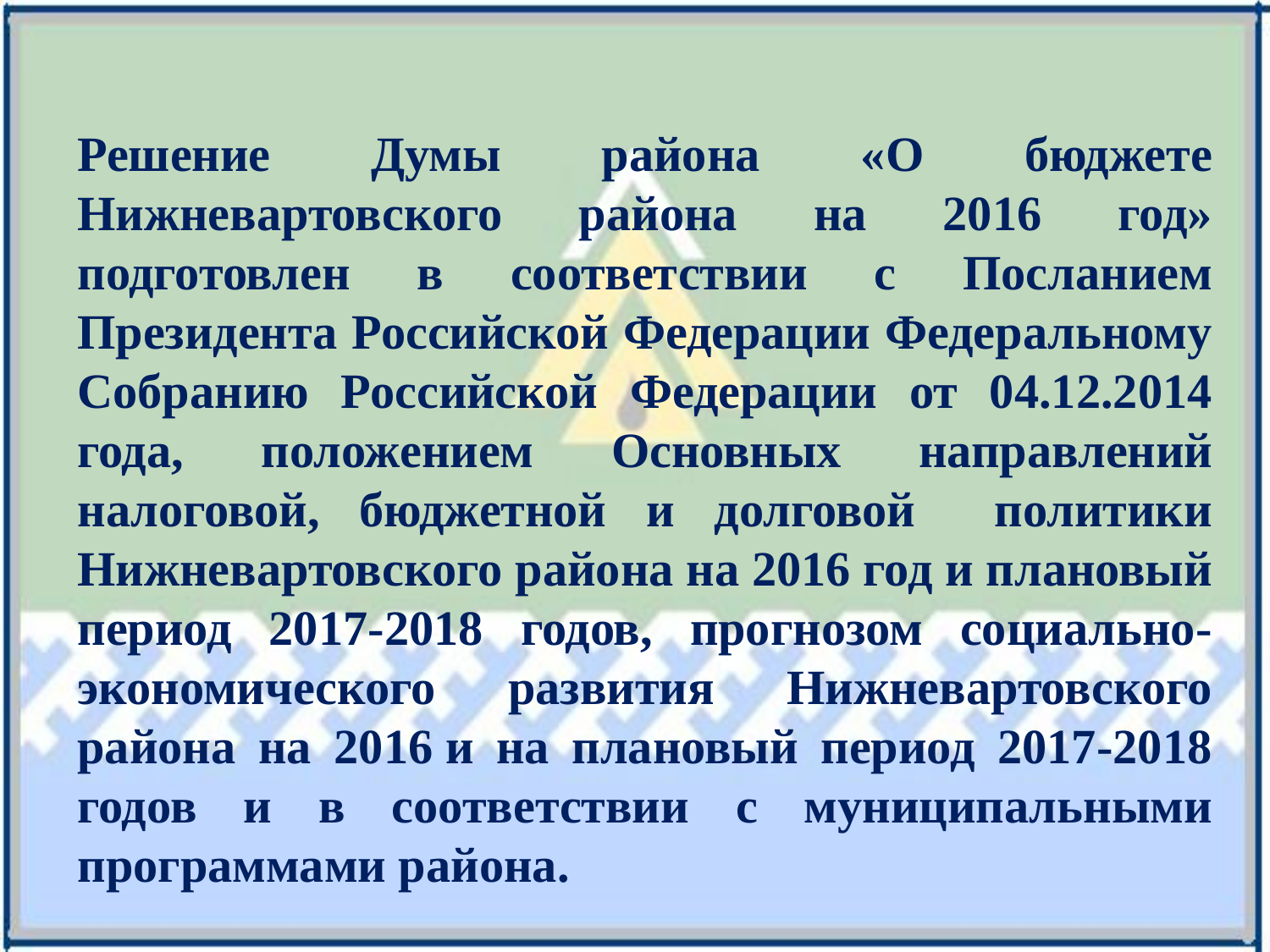

Решение Думы района «О бюджете Нижневартовского района на 2016 год» подготовлен в соответствии с Посланием Президента Российской Федерации Федеральному Собранию Российской Федерации от 04.12.2014 года, положением Основных направлений налоговой, бюджетной и долговой  политики Нижневартовского района на 2016 год и плановый период 2017-2018 годов, прогнозом социально-экономического развития Нижневартовского района на 2016 и на плановый период 2017-2018 годов и в соответствии с муниципальными программами района.